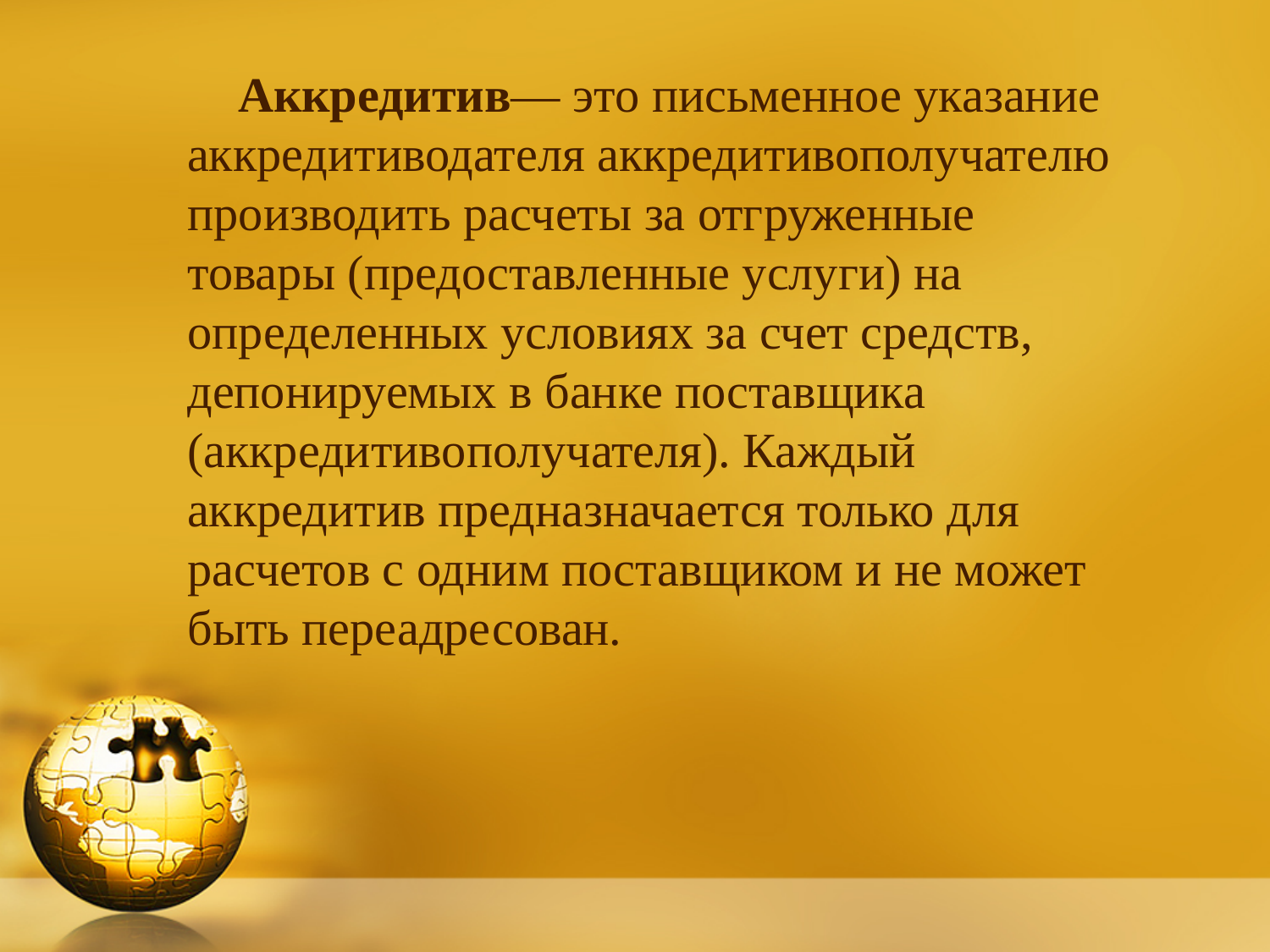

Аккредитив— это письменное указание аккредитиводателя аккредитивополучателю производить расчеты за отгруженные товары (предоставленные услуги) на определенных условиях за счет средств, депонируемых в банке поставщика (аккредитивополучателя). Каждый аккредитив предназначается только для расчетов с одним поставщиком и не может быть переадресован.